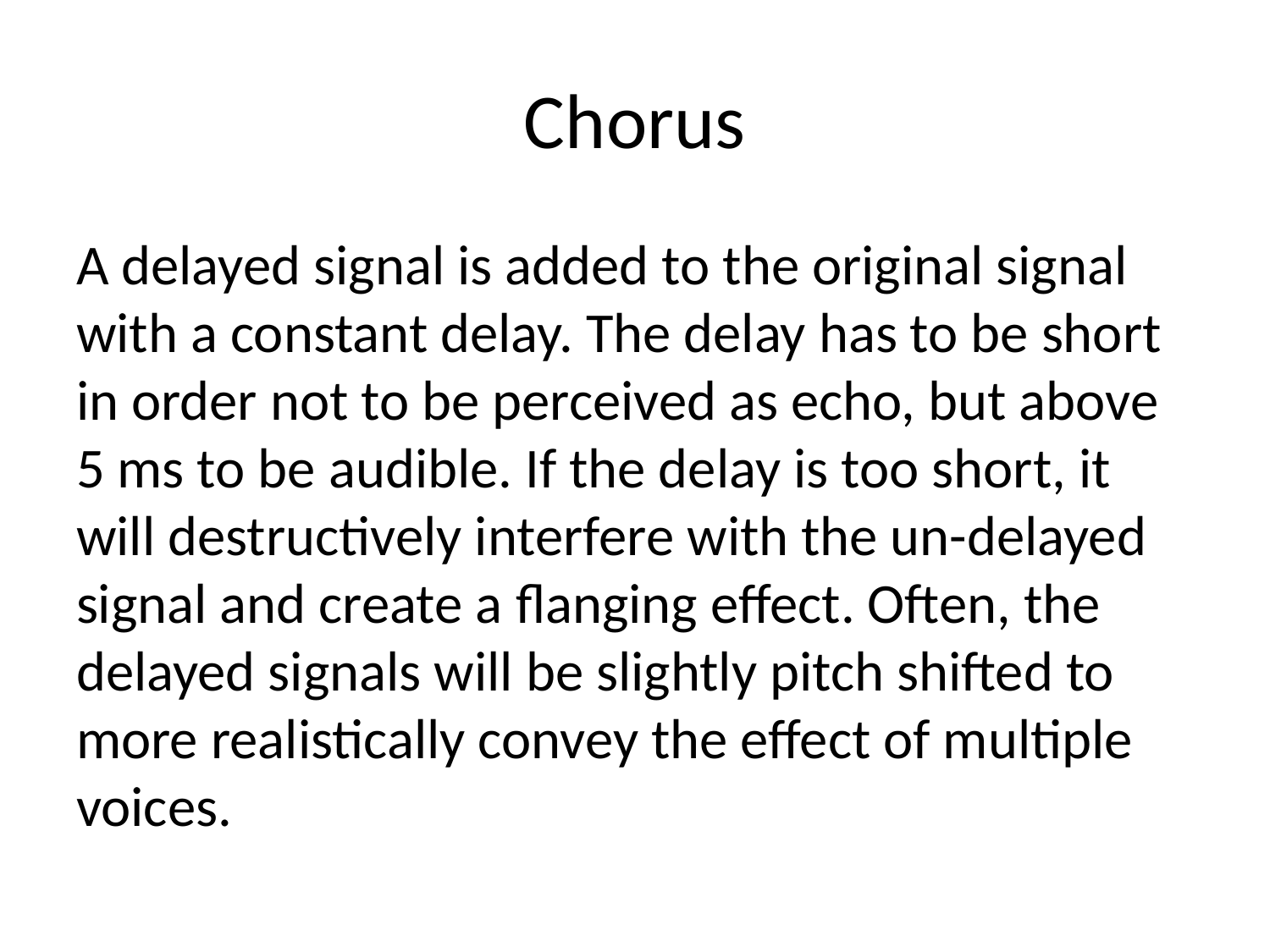

# Chorus
A delayed signal is added to the original signal with a constant delay. The delay has to be short in order not to be perceived as echo, but above 5 ms to be audible. If the delay is too short, it will destructively interfere with the un-delayed signal and create a flanging effect. Often, the delayed signals will be slightly pitch shifted to more realistically convey the effect of multiple voices.